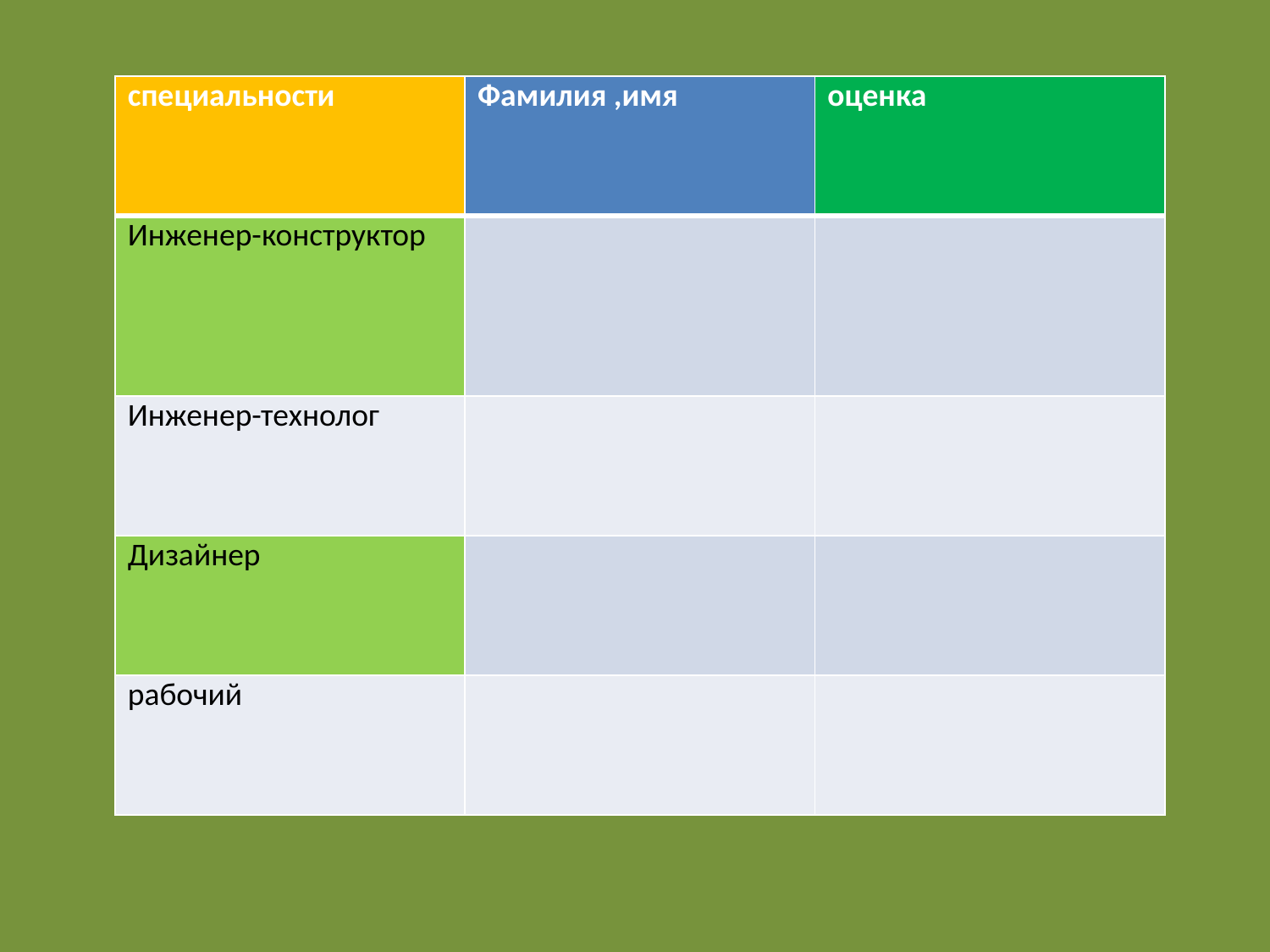

| специальности | Фамилия ,имя | оценка |
| --- | --- | --- |
| Инженер-конструктор |  |  |
| Инженер-технолог |  |  |
| Дизайнер |  |  |
| рабочий |  |  |